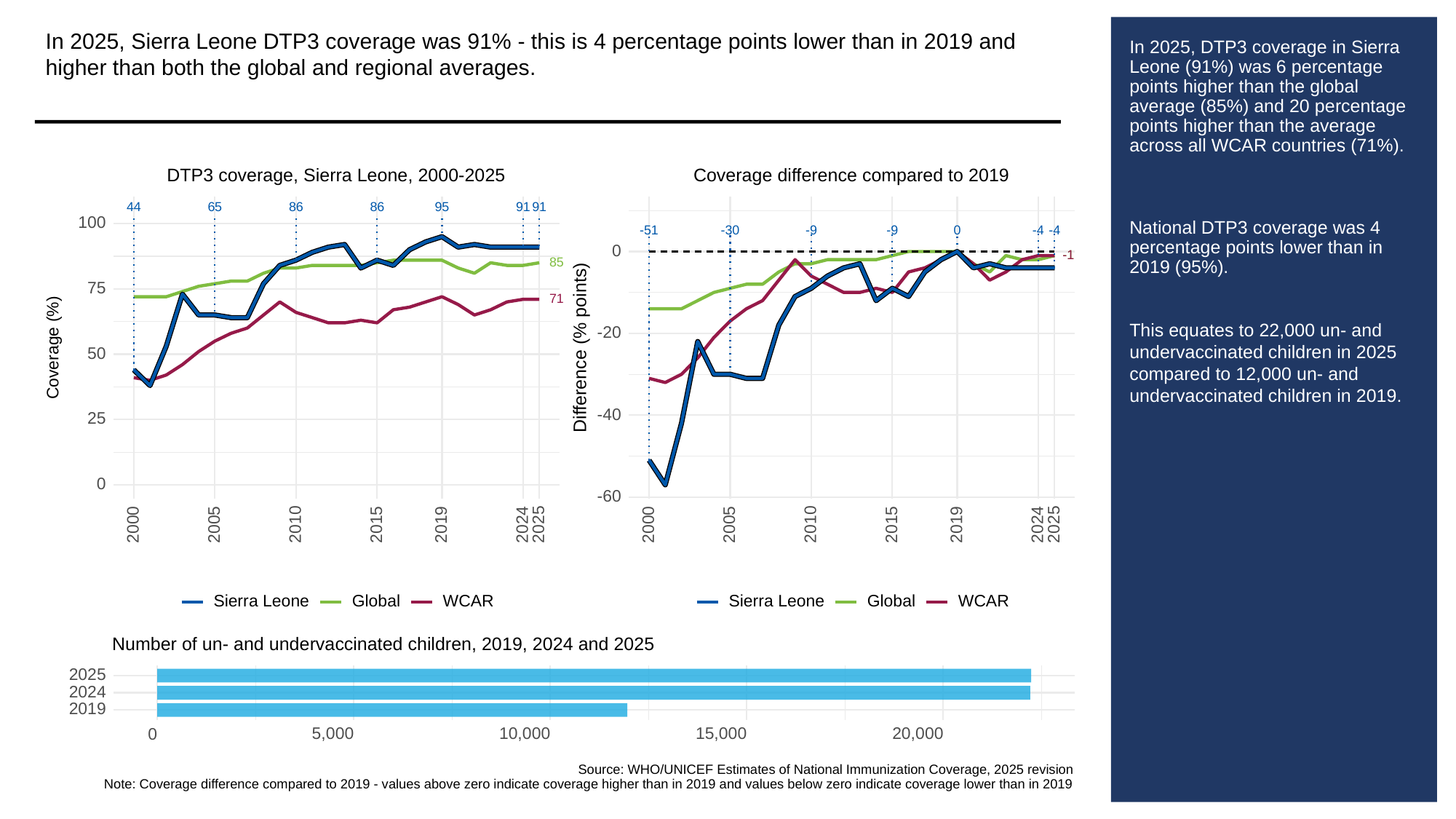

In 2025, Sierra Leone DTP3 coverage was 91% - this is 4 percentage points lower than in 2019 and higher than both the global and regional averages.
# In 2025, DTP3 coverage in Sierra Leone (91%) was 6 percentage points higher than the global average (85%) and 20 percentage points higher than the average across all WCAR countries (71%).

National DTP3 coverage was 4 percentage points lower than in 2019 (95%).

This equates to 22,000 un- and undervaccinated children in 2025 compared to 12,000 un- and undervaccinated children in 2019.

DTP3 coverage, Sierra Leone, 2000-2025
Coverage difference compared to 2019

65
86
86
95
91
91
44

100

-30
-51
-9
-9
0
-4
-4

0
-1
-1

85

75

71

-20

Difference (% points)
Coverage (%)
50

-40
25

0

-60

2000
2005
2010
2015
2019
2024
2025
2000
2005
2010
2015
2019
2024
2025
Sierra Leone
Global
WCAR
Sierra Leone
Global
WCAR

Number of un- and undervaccinated children, 2019, 2024 and 2025

2025

2024

2019

5,000
10,000
15,000
20,000
0
Source: WHO/UNICEF Estimates of National Immunization Coverage, 2025 revision
Note: Coverage difference compared to 2019 - values above zero indicate coverage higher than in 2019 and values below zero indicate coverage lower than in 2019